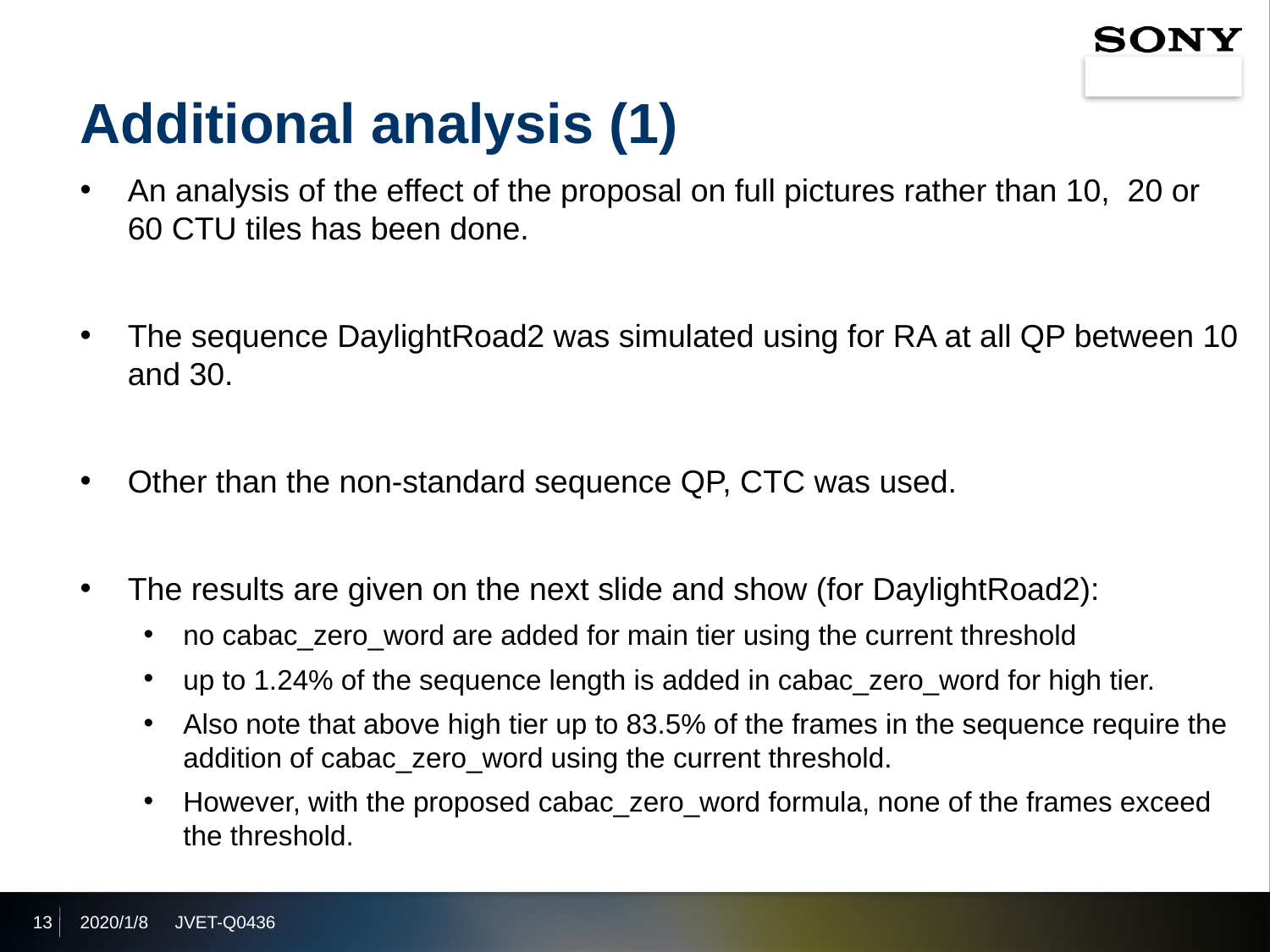

# Additional analysis (1)
An analysis of the effect of the proposal on full pictures rather than 10,  20 or 60 CTU tiles has been done.

The sequence DaylightRoad2 was simulated using for RA at all QP between 10 and 30.

Other than the non-standard sequence QP, CTC was used.

The results are given on the next slide and show (for DaylightRoad2):
no cabac_zero_word are added for main tier using the current threshold
up to 1.24% of the sequence length is added in cabac_zero_word for high tier.
Also note that above high tier up to 83.5% of the frames in the sequence require the addition of cabac_zero_word using the current threshold.
However, with the proposed cabac_zero_word formula, none of the frames exceed the threshold.
13
2020/1/8
JVET-Q0436